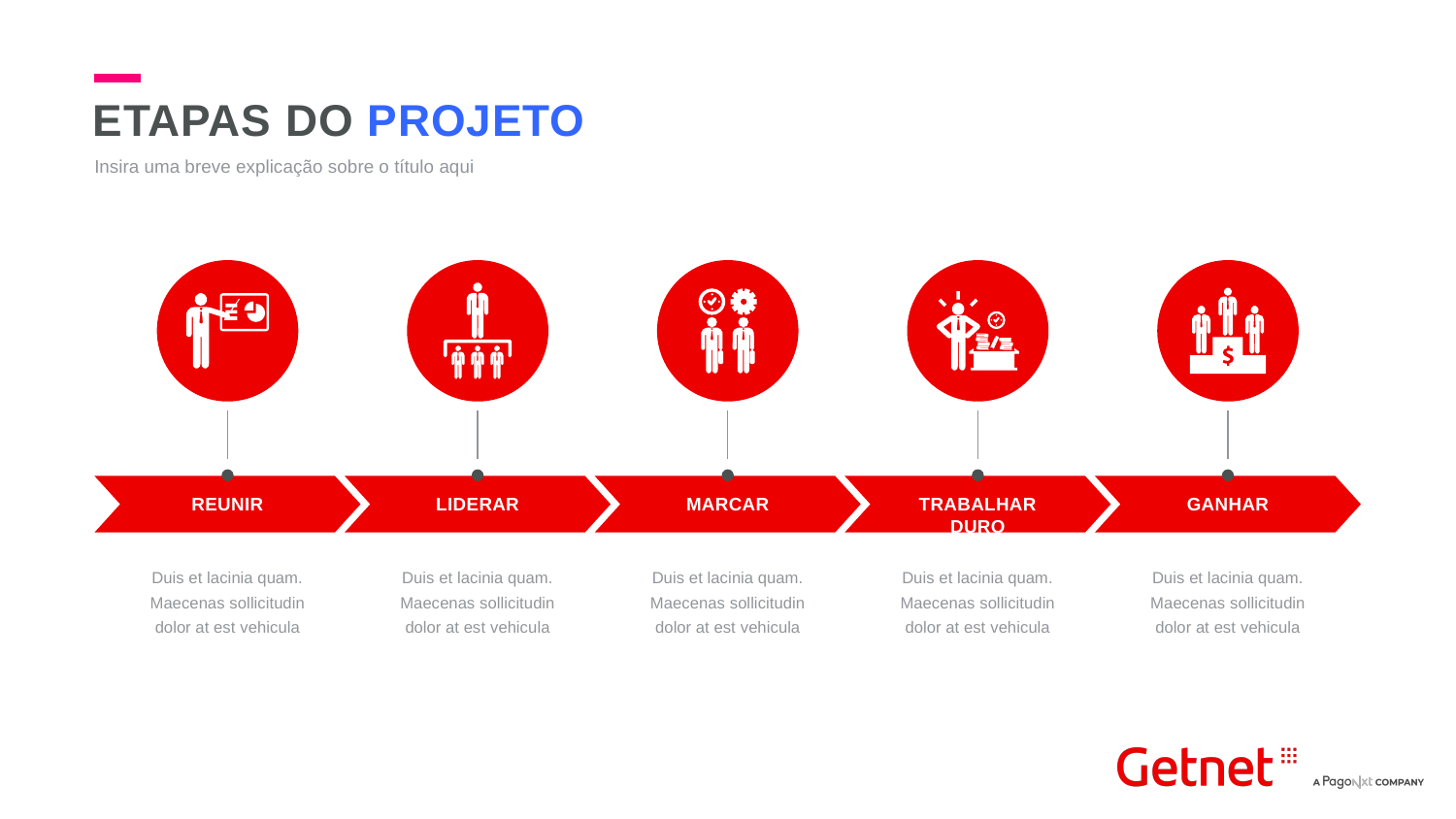

Etapas do projeto
Insira uma breve explicação sobre o título aqui

reunir
liderar
marcar
Trabalhar duro
ganhar
Duis et lacinia quam. Maecenas sollicitudin dolor at est vehicula
Duis et lacinia quam. Maecenas sollicitudin dolor at est vehicula
Duis et lacinia quam. Maecenas sollicitudin dolor at est vehicula
Duis et lacinia quam. Maecenas sollicitudin dolor at est vehicula
Duis et lacinia quam. Maecenas sollicitudin dolor at est vehicula